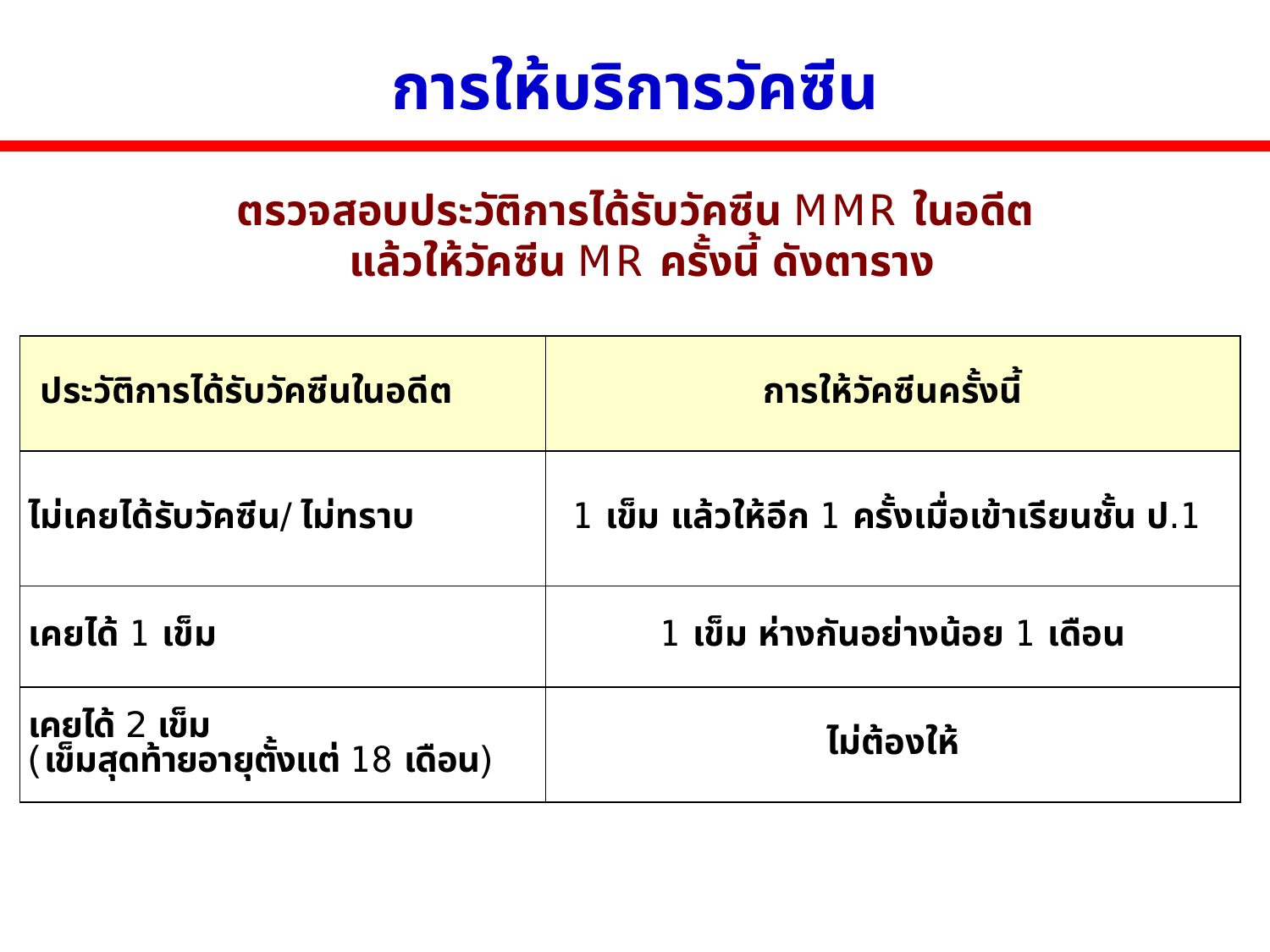

# การให้บริการวัคซีน
ตรวจสอบประวัติการได้รับวัคซีน MMR ในอดีต
แล้วให้วัคซีน MR ครั้งนี้ ดังตาราง

| ประวัติการได้รับวัคซีนในอดีต | การให้วัคซีนครั้งนี้ |
| --- | --- |
| ไม่เคยได้รับวัคซีน/ไม่ทราบ | 1 เข็ม แล้วให้อีก 1 ครั้งเมื่อเข้าเรียนชั้น ป.1 |
| เคยได้ 1 เข็ม | 1 เข็ม ห่างกันอย่างน้อย 1 เดือน |
| เคยได้ 2 เข็ม (เข็มสุดท้ายอายุตั้งแต่ 18 เดือน) | ไม่ต้องให้ |